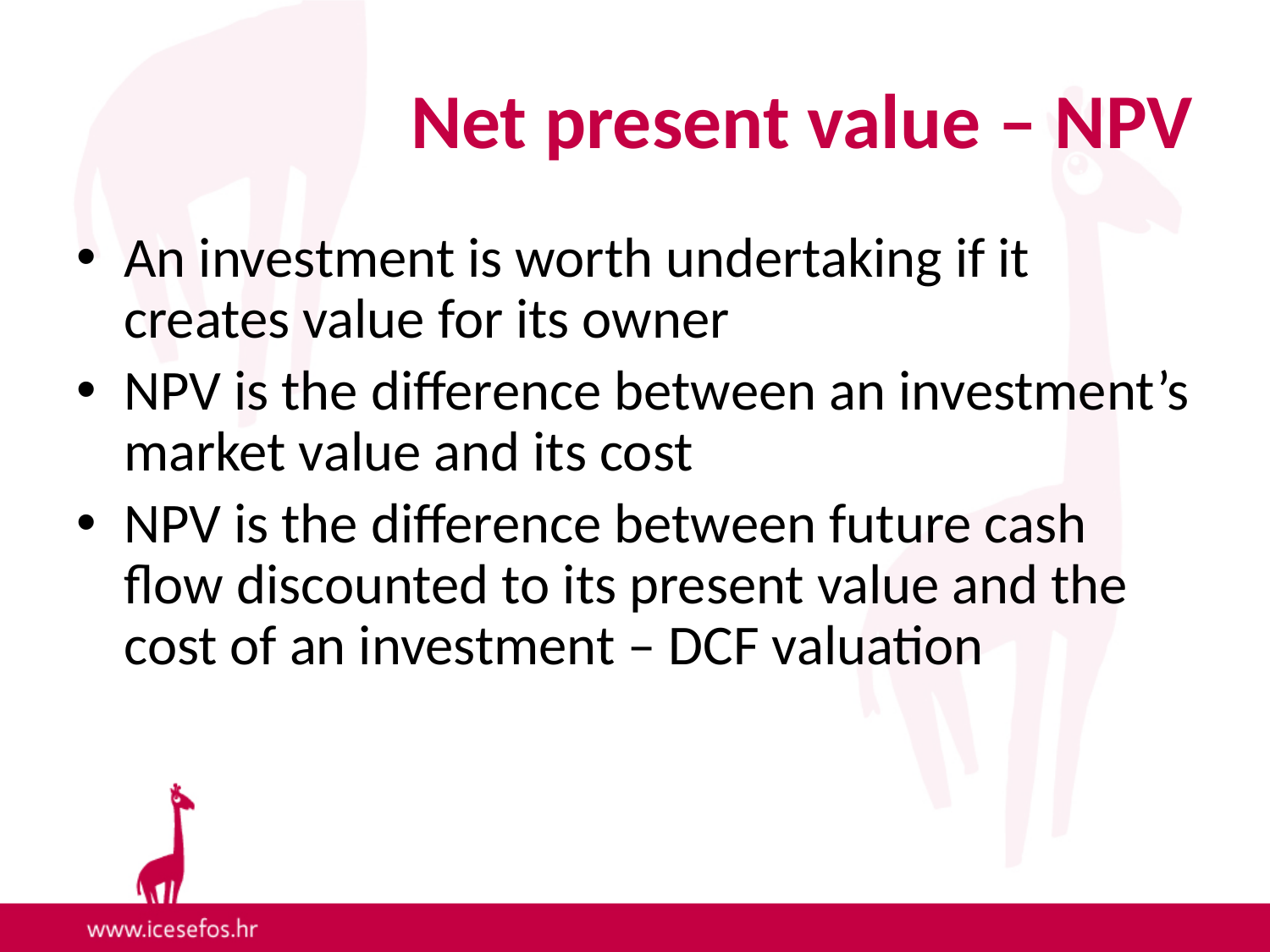

# Net present value – NPV
An investment is worth undertaking if it creates value for its owner
NPV is the difference between an investment’s market value and its cost
NPV is the difference between future cash flow discounted to its present value and the cost of an investment – DCF valuation